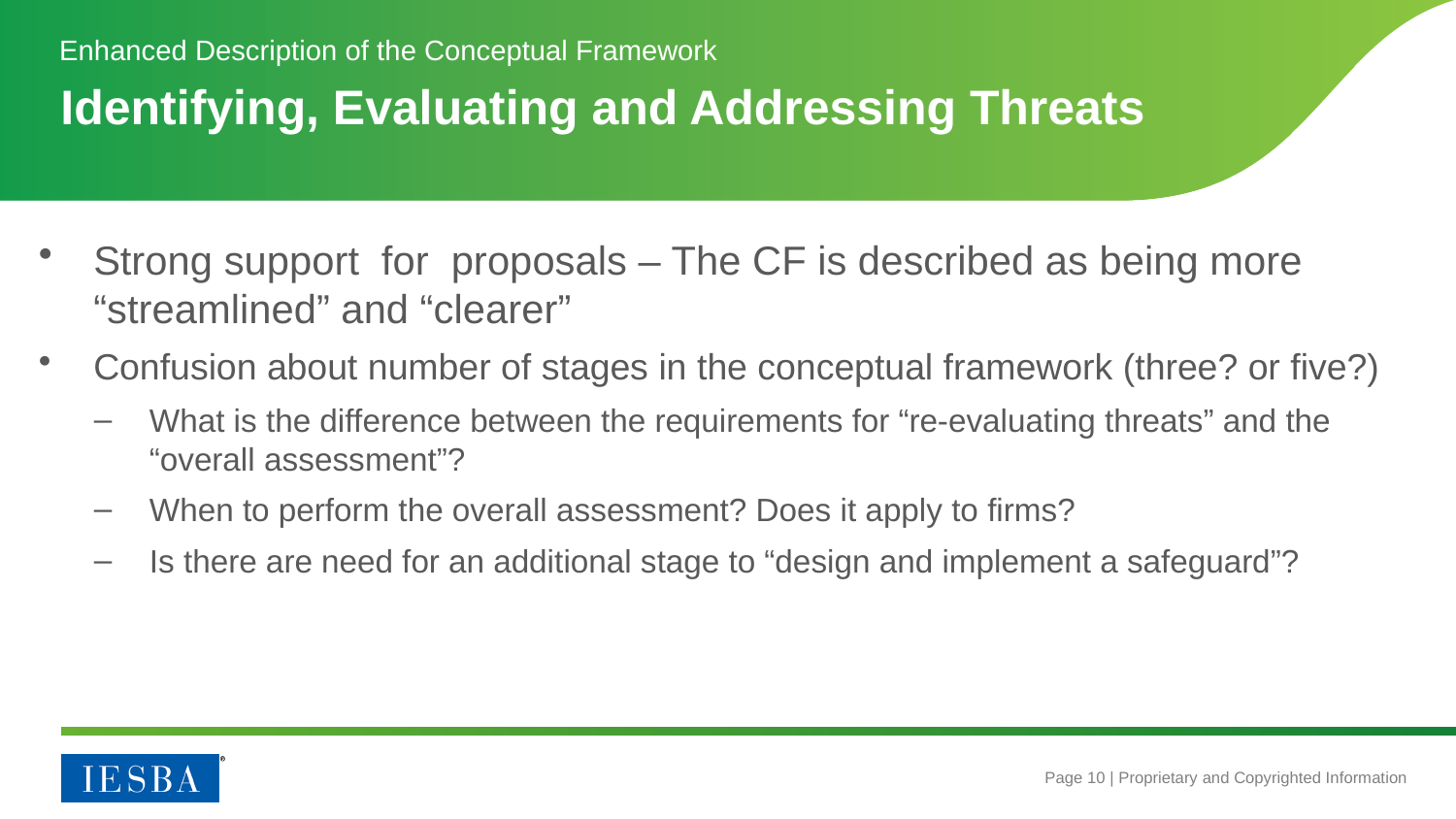

Enhanced Description of the Conceptual Framework

# Identifying, Evaluating and Addressing Threats
Strong support  for  proposals – The CF is described as being more “streamlined” and “clearer”
Confusion about number of stages in the conceptual framework (three? or five?)
What is the difference between the requirements for “re-evaluating threats” and the “overall assessment”?
When to perform the overall assessment? Does it apply to firms?
Is there are need for an additional stage to “design and implement a safeguard”?